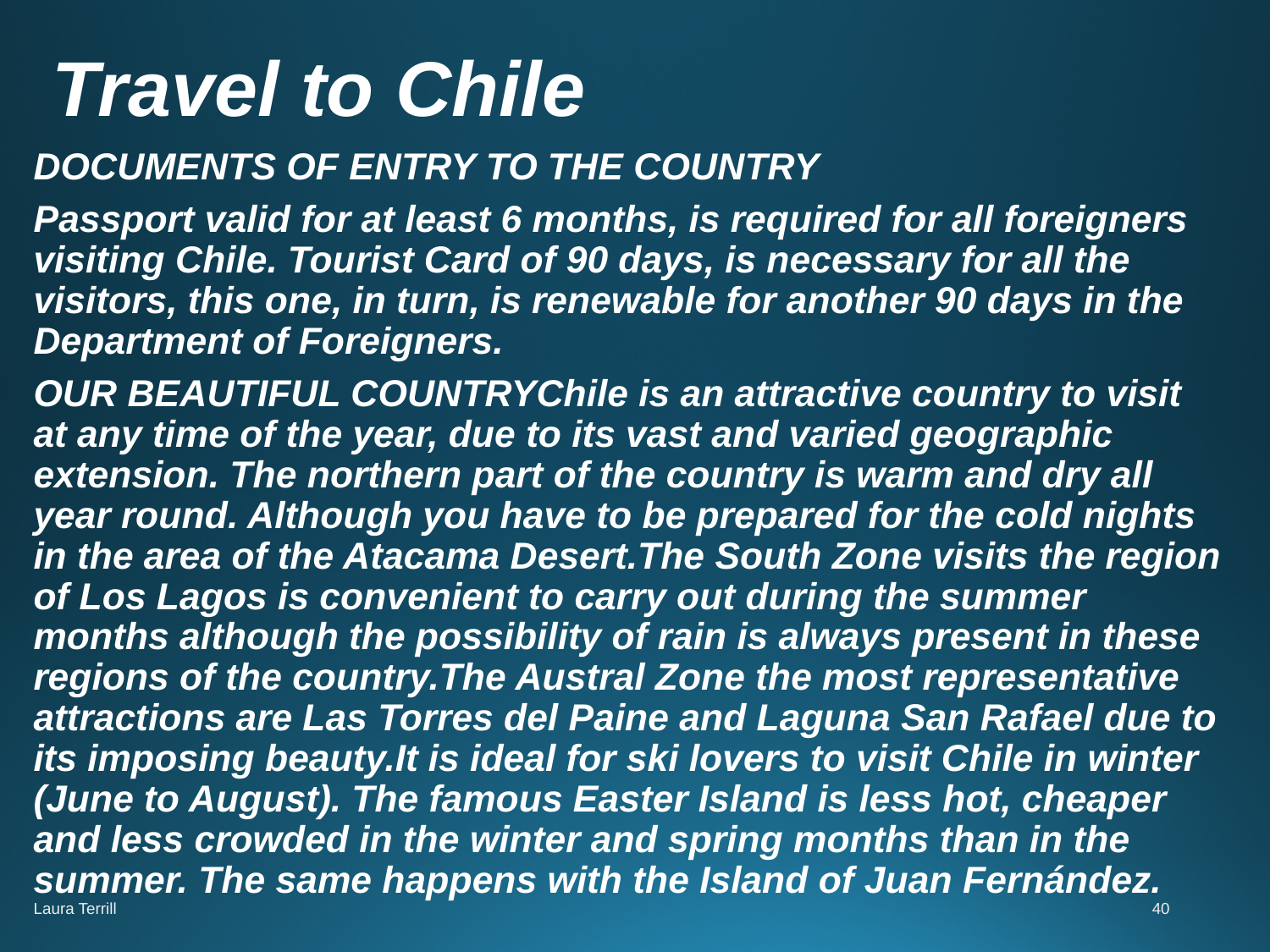

# Travel to Chile
DOCUMENTS OF ENTRY TO THE COUNTRY
Passport valid for at least 6 months, is required for all foreigners visiting Chile. Tourist Card of 90 days, is necessary for all the visitors, this one, in turn, is renewable for another 90 days in the Department of Foreigners.
OUR BEAUTIFUL COUNTRYChile is an attractive country to visit at any time of the year, due to its vast and varied geographic extension. The northern part of the country is warm and dry all year round. Although you have to be prepared for the cold nights in the area of the Atacama Desert.The South Zone visits the region of Los Lagos is convenient to carry out during the summer months although the possibility of rain is always present in these regions of the country.The Austral Zone the most representative attractions are Las Torres del Paine and Laguna San Rafael due to its imposing beauty.It is ideal for ski lovers to visit Chile in winter (June to August). The famous Easter Island is less hot, cheaper and less crowded in the winter and spring months than in the summer. The same happens with the Island of Juan Fernández.
Laura Terrill
40